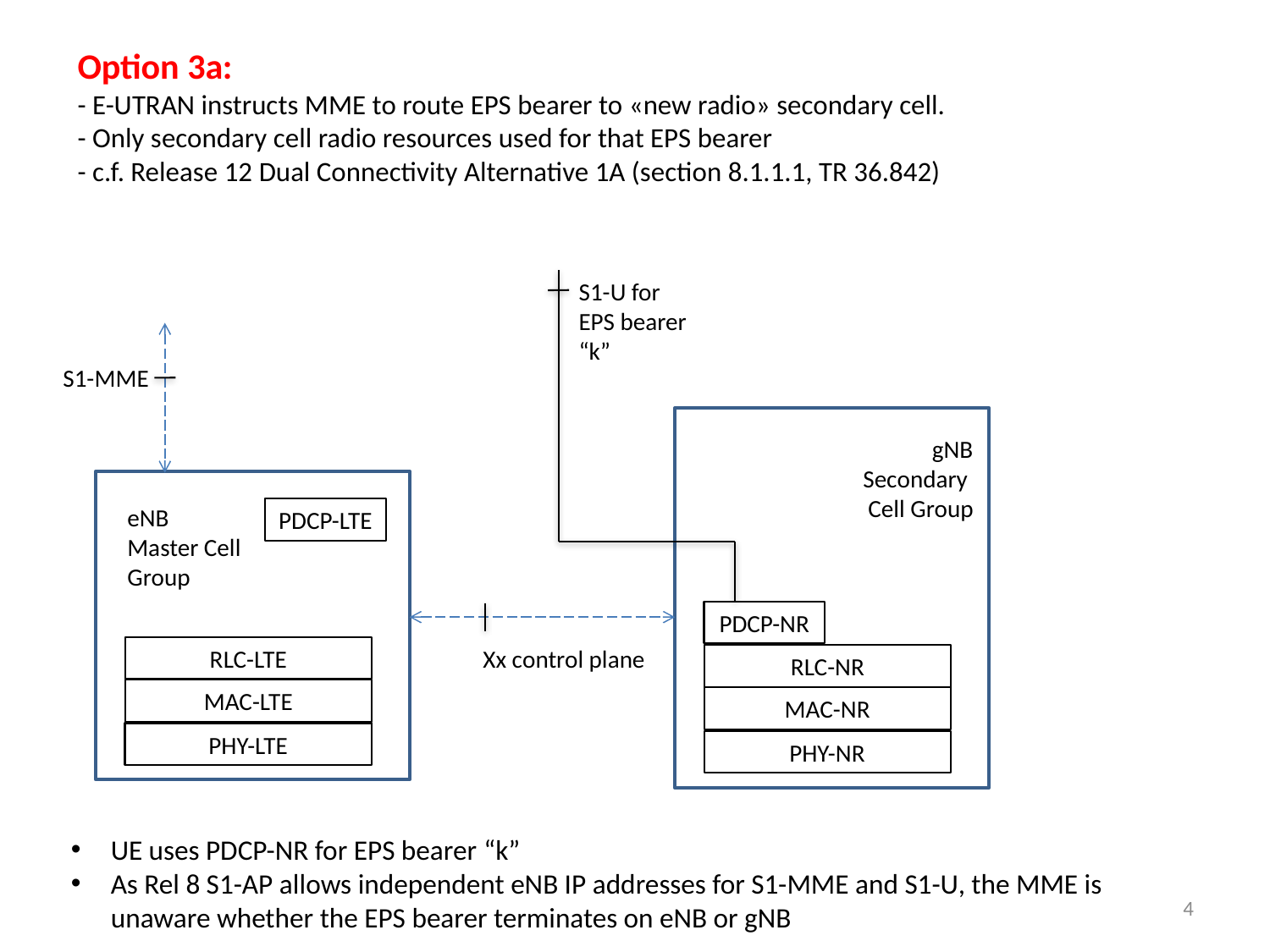

# Option 3a: - E-UTRAN instructs MME to route EPS bearer to «new radio» secondary cell. - Only secondary cell radio resources used for that EPS bearer - c.f. Release 12 Dual Connectivity Alternative 1A (section 8.1.1.1, TR 36.842)
S1-U for EPS bearer “k”
S1-MME

gNB
Secondary  Cell Group

eNB
Master Cell Group

PDCP-LTE
PDCP-NR
Xx control plane
RLC-LTE
RLC-NR
MAC-LTE
MAC-NR
PHY-LTE
PHY-NR
UE uses PDCP-NR for EPS bearer “k”
As Rel 8 S1-AP allows independent eNB IP addresses for S1-MME and S1-U, the MME is unaware whether the EPS bearer terminates on eNB or gNB
4